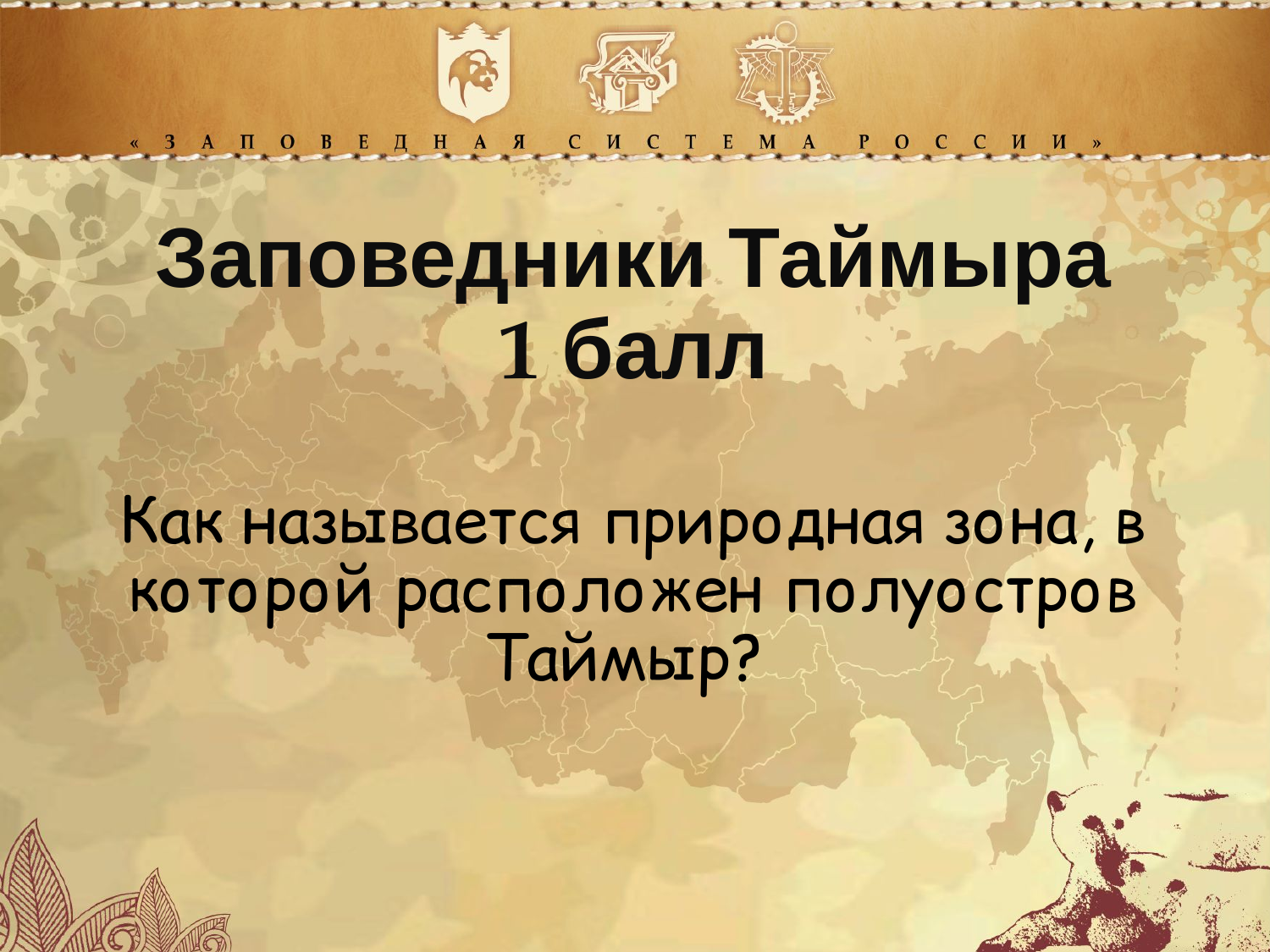

Заповедники Таймыра
1 балл
Как называется природная зона, в которой расположен полуостров Таймыр?